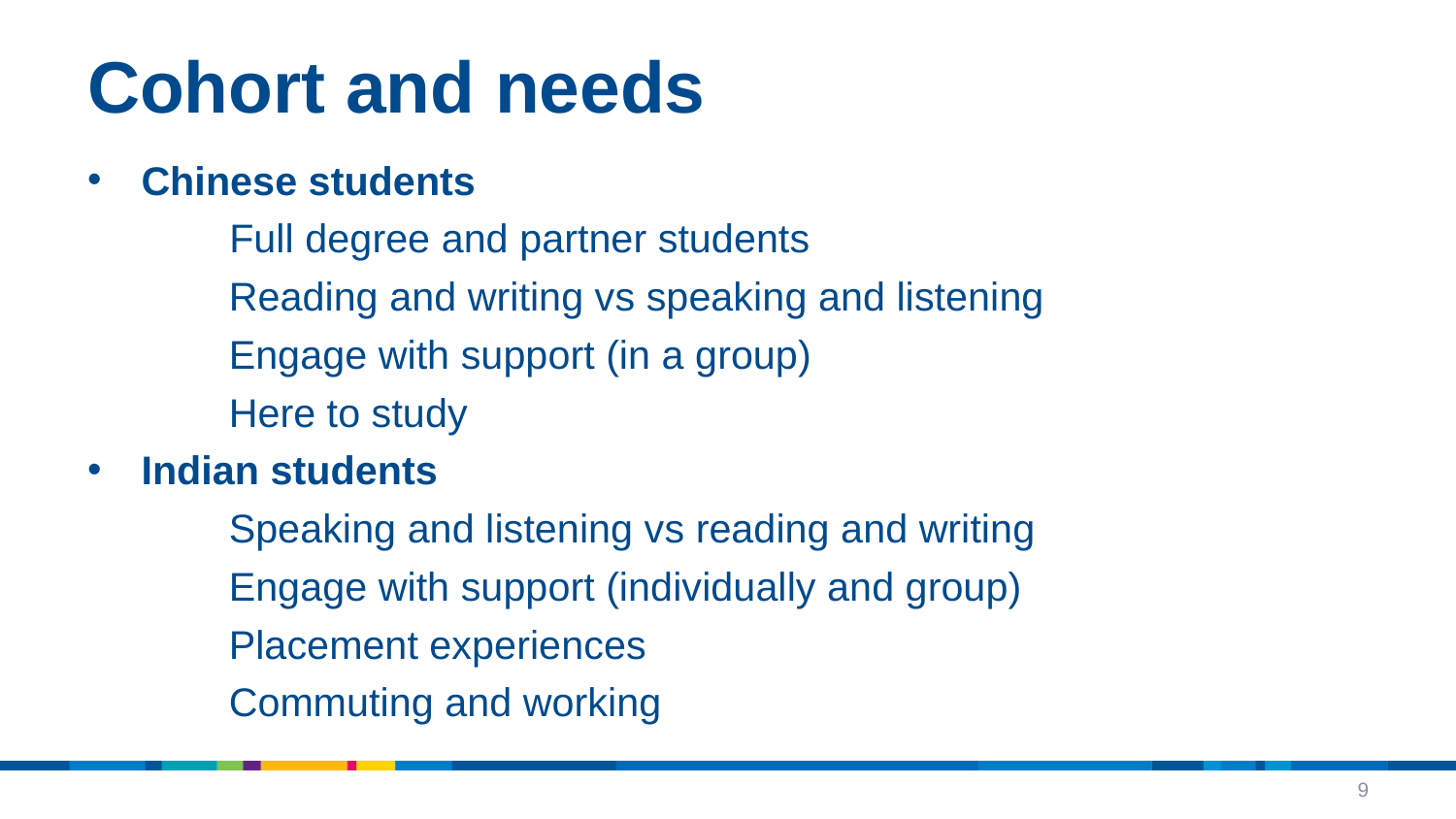

# Cohort and needs
Chinese students
Full degree and partner students
Reading and writing vs speaking and listening
Engage with support (in a group)
Here to study
Indian students
Speaking and listening vs reading and writing
Engage with support (individually and group)
Placement experiences
Commuting and working

9